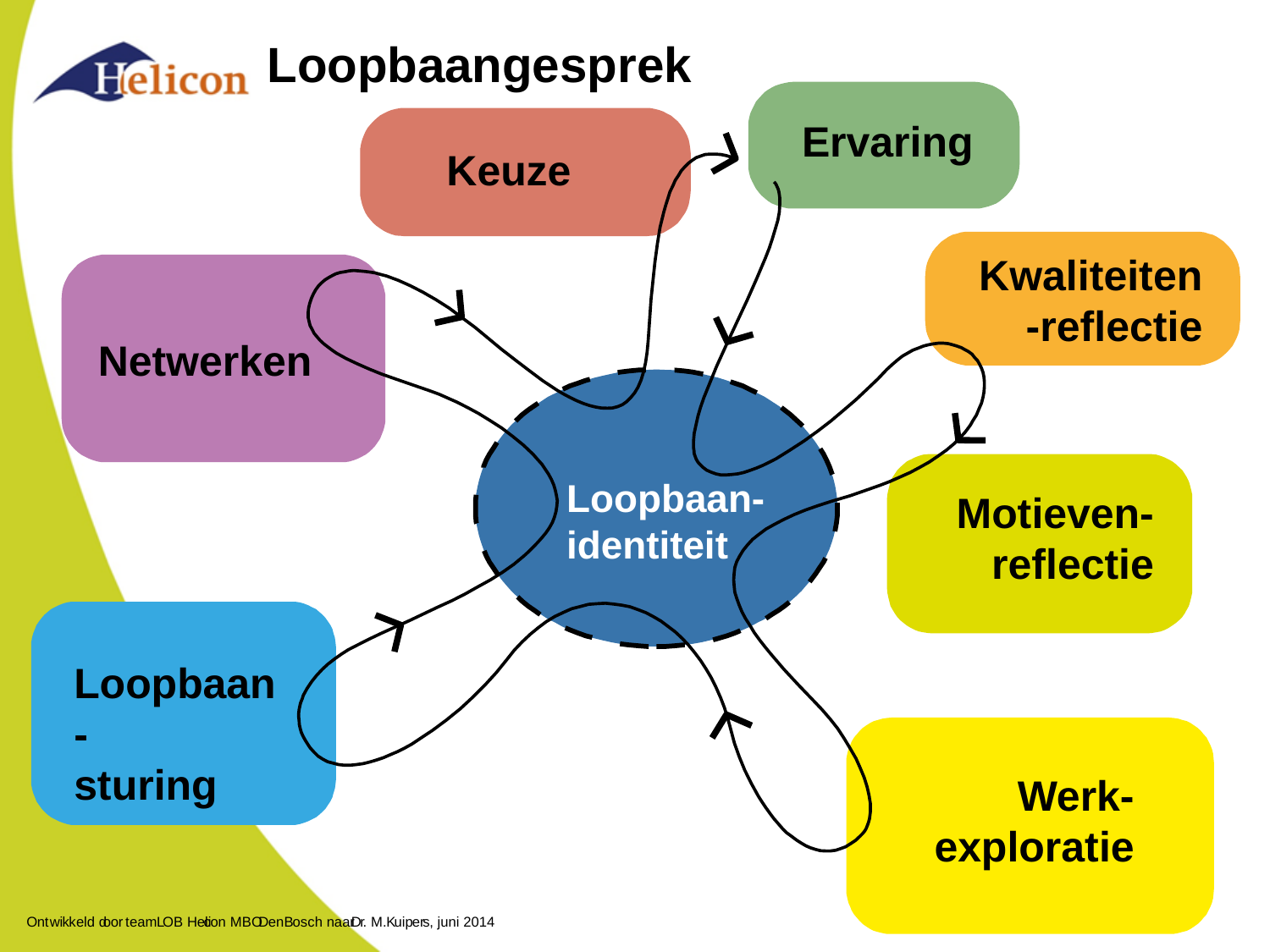

Loopbaangesprek

Ervaring

Keuze

Kwaliteiten-reflectie

Motieven-reflectie

Netwerken

Loopbaan-
identiteit

Loopbaan-
sturing

Werk-
exploratie
O
n
t
wi
k
k
eld d
o
or
t
eam
L
OB Heli
c
on MBO
D
en
B
osch naar
D
r
. M.
K
ui
p
er
s
, juni 2014